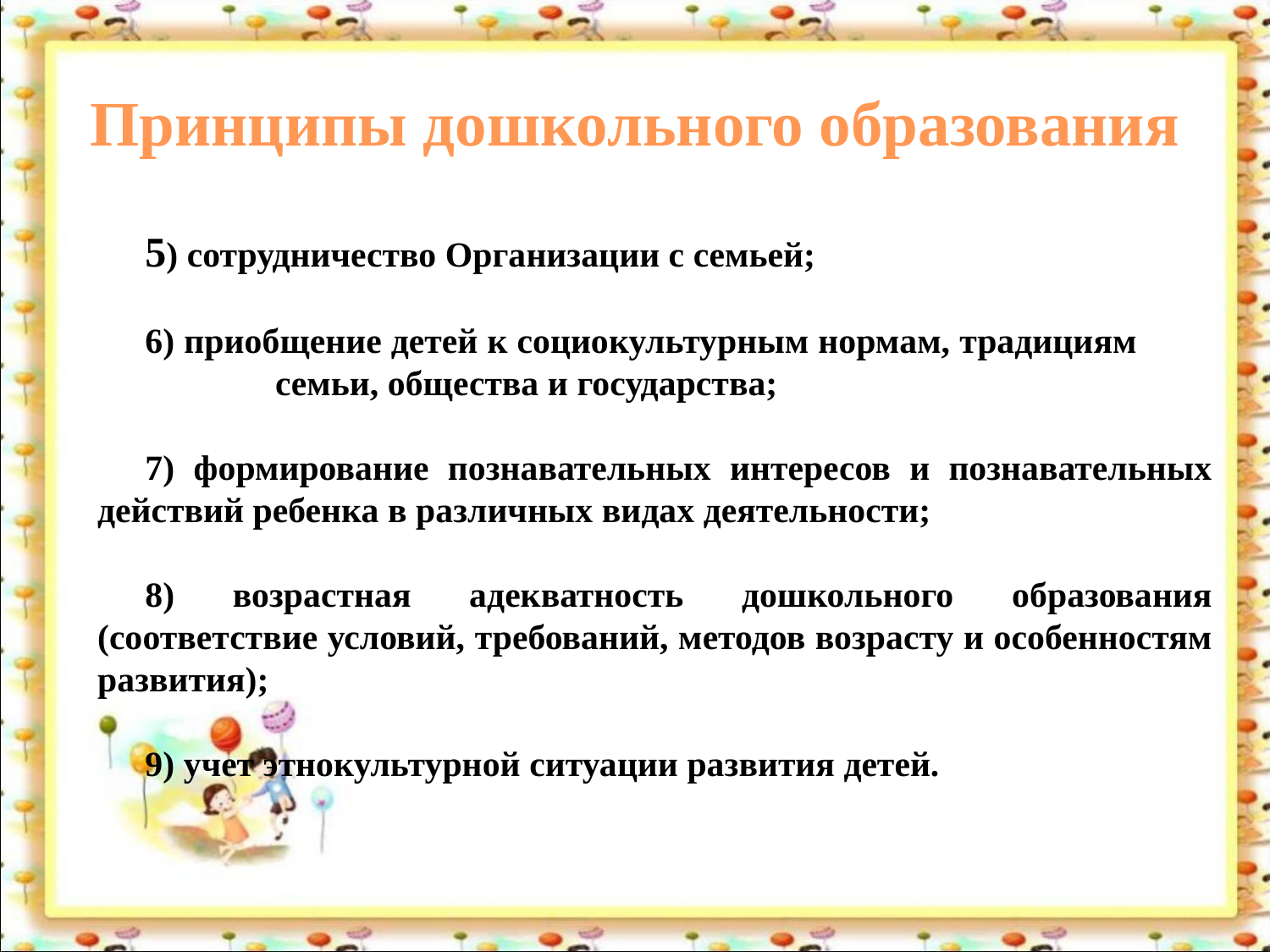

5) сотрудничество Организации с семьей;

6) приобщение детей к социокультурным нормам, традициям                             семьи, общества и государства;

7) формирование познавательных интересов и познавательных действий ребенка в различных видах деятельности;

8) возрастная адекватность дошкольного образования (соответствие условий, требований, методов возрасту и особенностям развития);

9) учет этнокультурной ситуации развития детей.

Принципы дошкольного образования